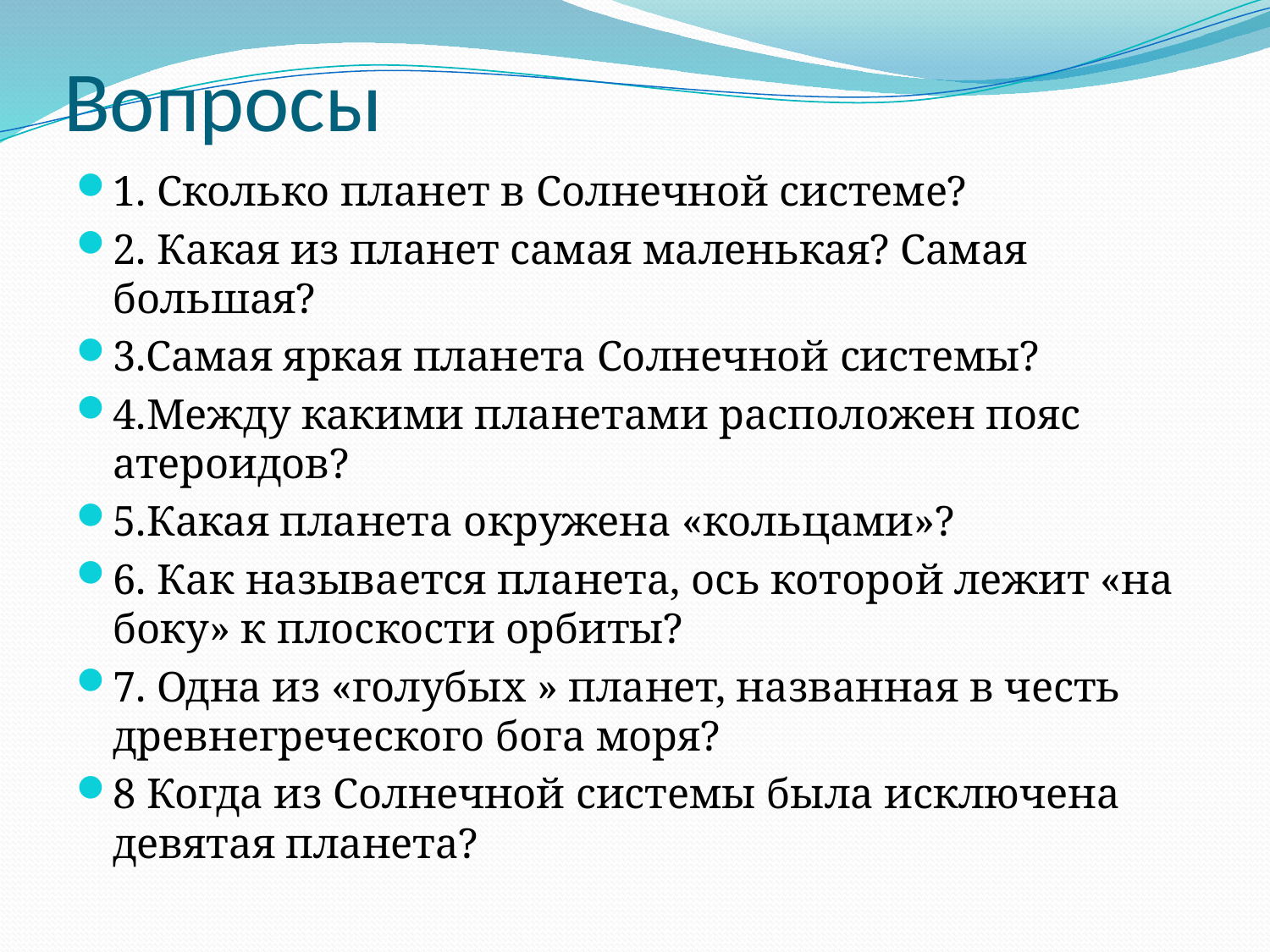

# Вопросы
1. Сколько планет в Солнечной системе?
2. Какая из планет самая маленькая? Самая большая?
3.Самая яркая планета Солнечной системы?
4.Между какими планетами расположен пояс атероидов?
5.Какая планета окружена «кольцами»?
6. Как называется планета, ось которой лежит «на боку» к плоскости орбиты?
7. Одна из «голубых » планет, названная в честь древнегреческого бога моря?
8 Когда из Солнечной системы была исключена девятая планета?